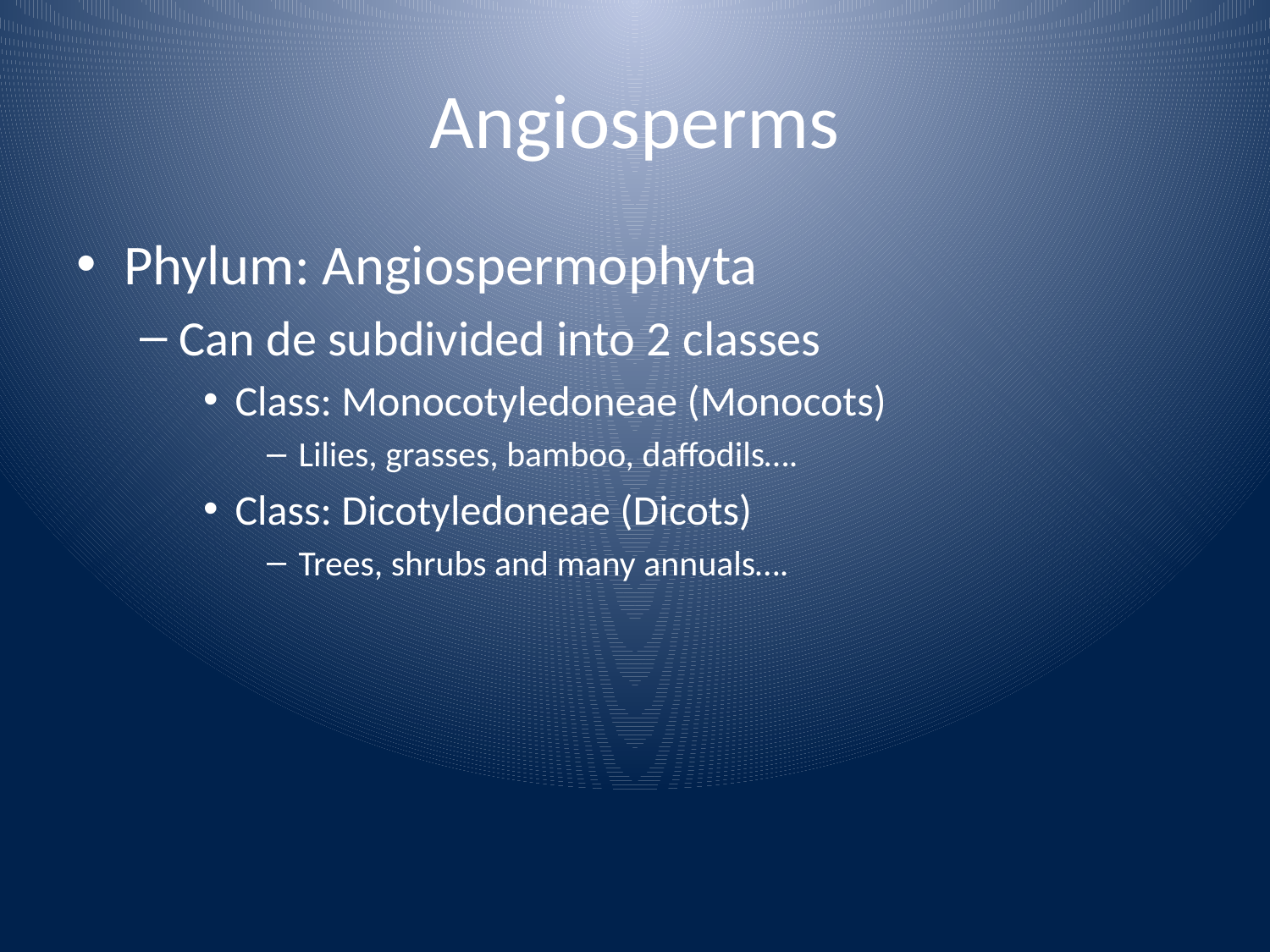

# Angiosperms
Phylum: Angiospermophyta
Can de subdivided into 2 classes
Class: Monocotyledoneae (Monocots)
Lilies, grasses, bamboo, daffodils….
Class: Dicotyledoneae (Dicots)
Trees, shrubs and many annuals….